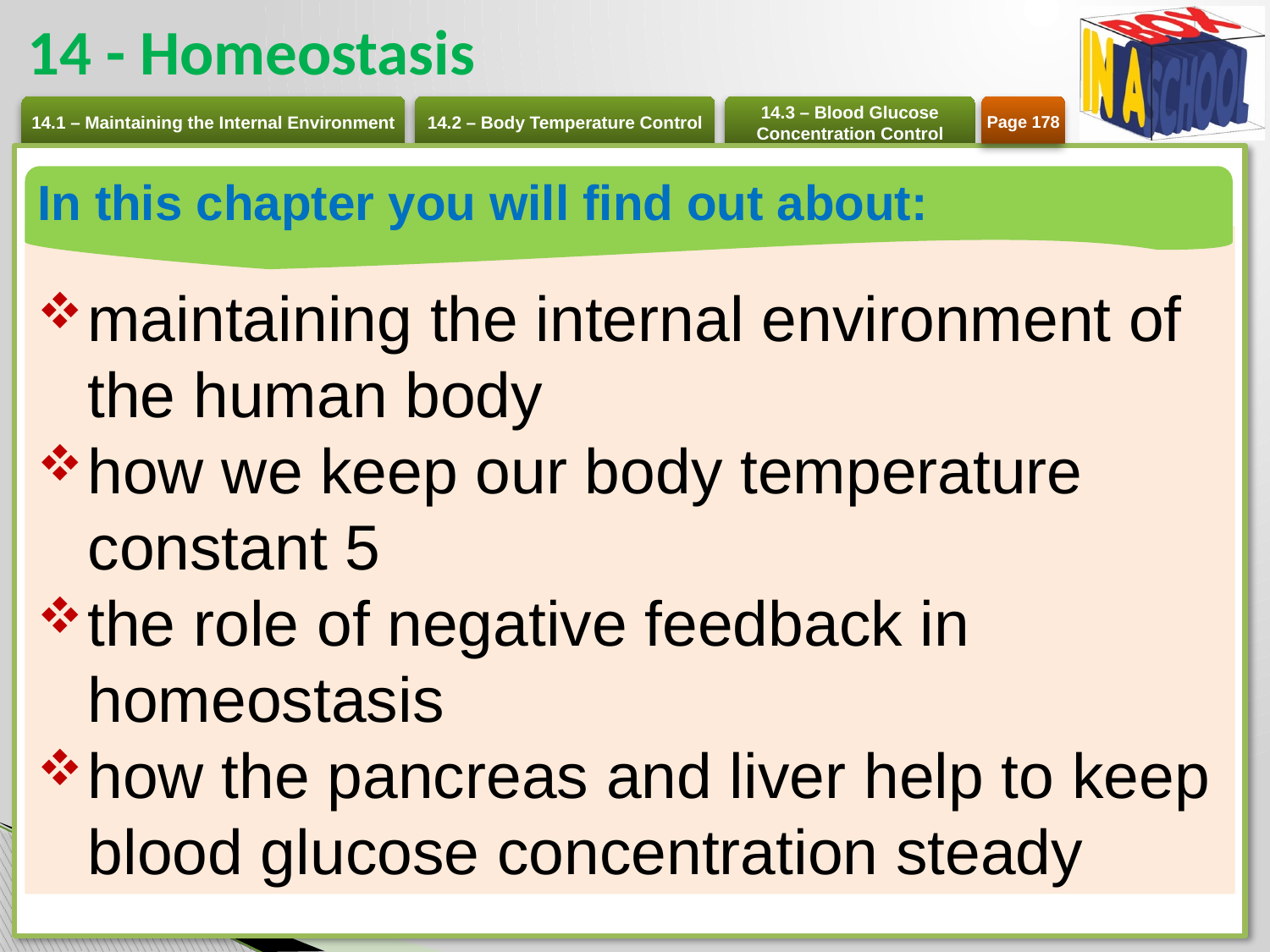

# 14 - Homeostasis
Page 178
In this chapter you will find out about:

maintaining the internal environment of the human body
how we keep our body temperature constant 5
the role of negative feedback in homeostasis
how the pancreas and liver help to keep blood glucose concentration steady